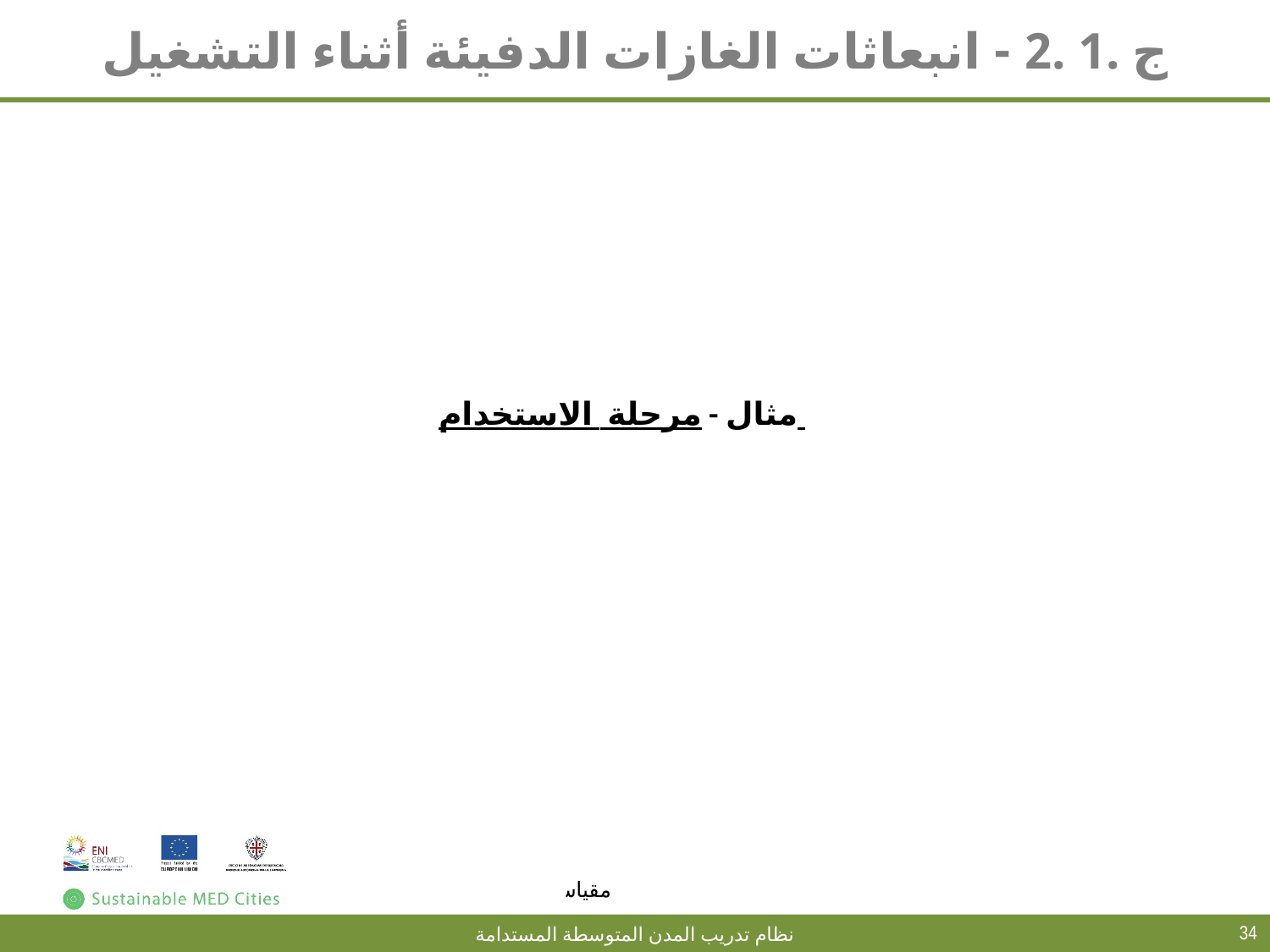

# ج .1 .2 - انبعاثات الغازات الدفيئة أثناء التشغيل

مثال - مرحلة  الاستخدام

34